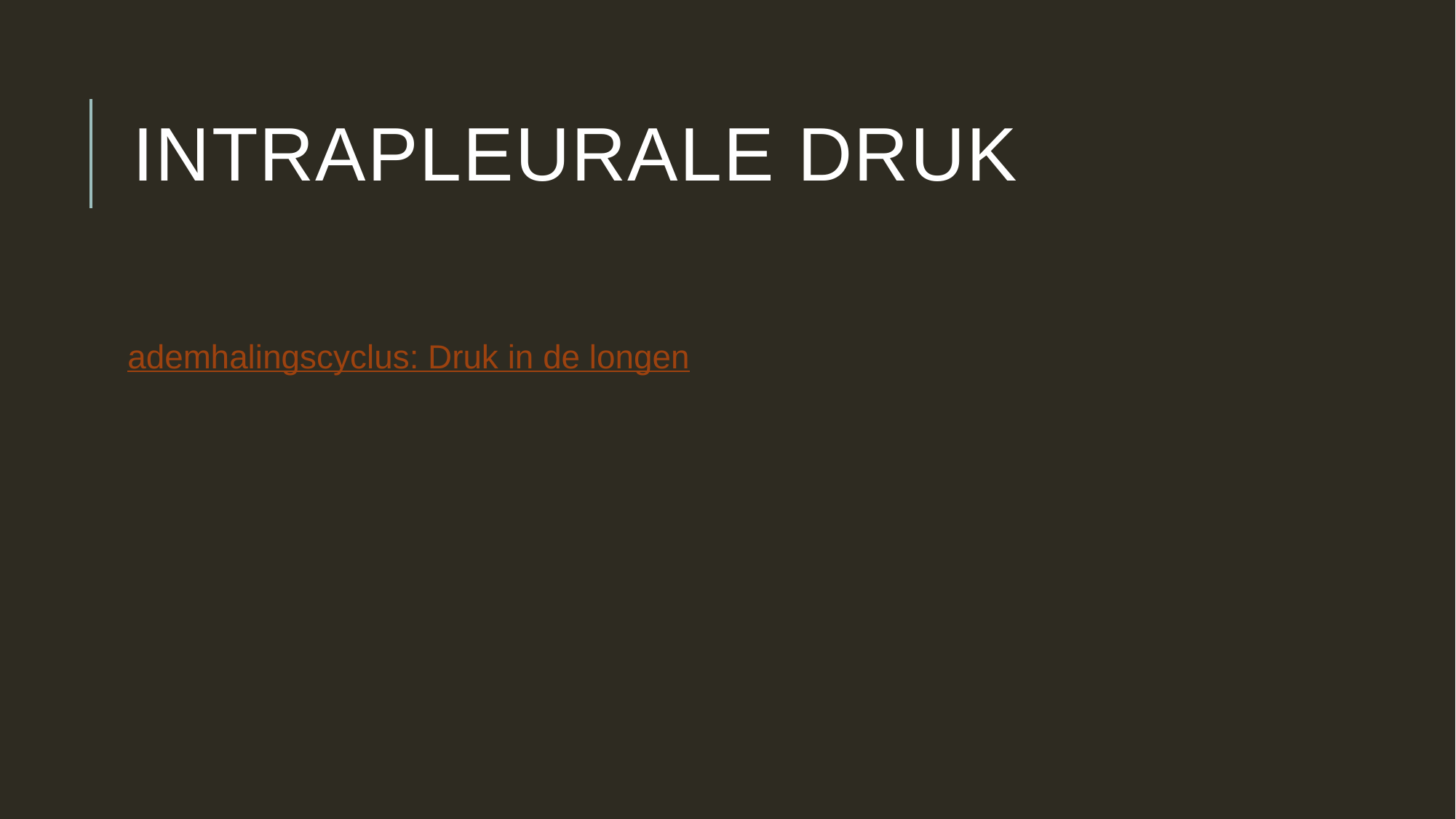

# Intrapleurale druk

ademhalingscyclus: Druk in de longen